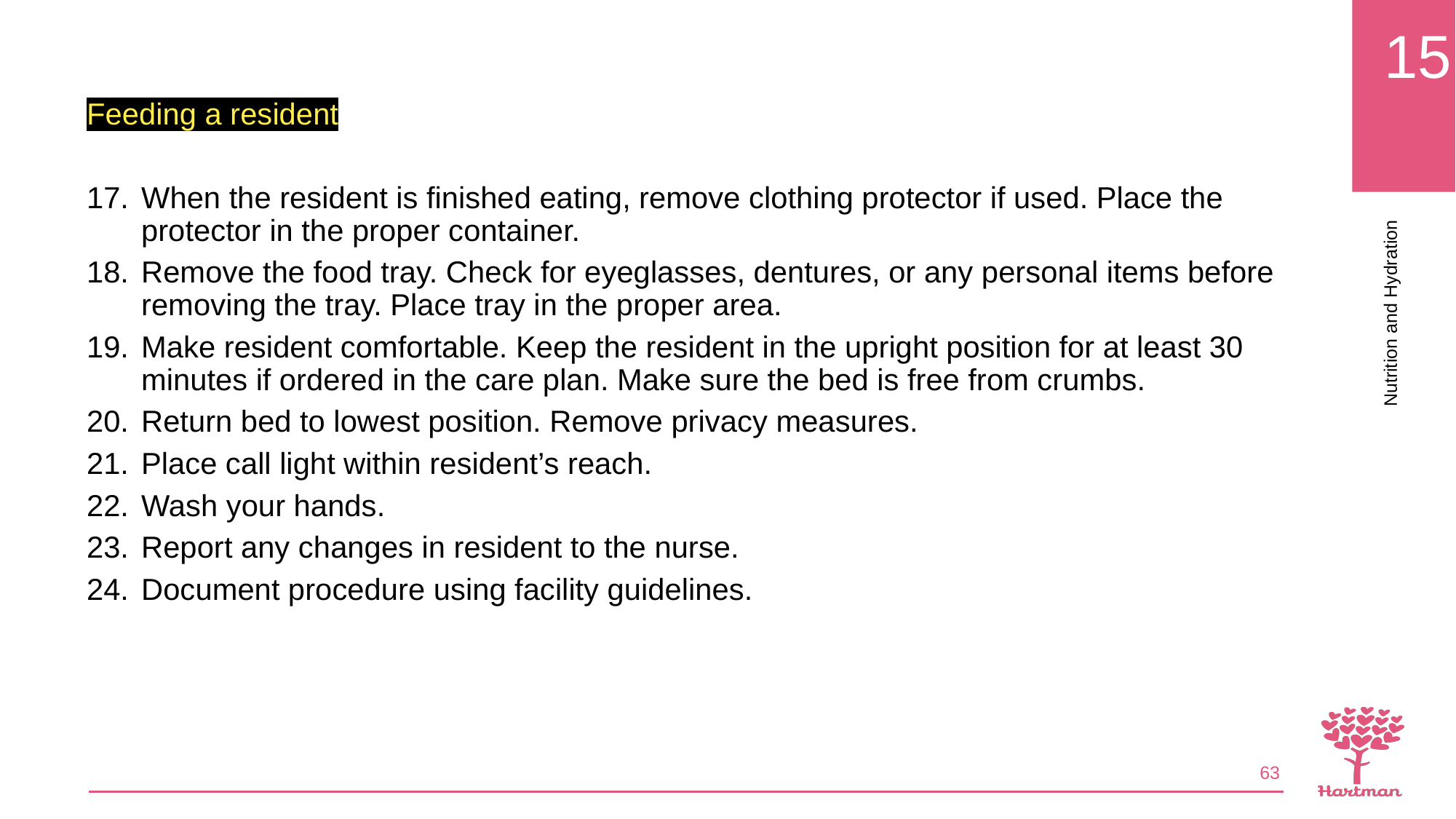

Feeding a resident

When the resident is finished eating, remove clothing protector if used. Place the protector in the proper container.
Remove the food tray. Check for eyeglasses, dentures, or any personal items before removing the tray. Place tray in the proper area.
Make resident comfortable. Keep the resident in the upright position for at least 30 minutes if ordered in the care plan. Make sure the bed is free from crumbs.
Return bed to lowest position. Remove privacy measures.
Place call light within resident’s reach.
Wash your hands.
Report any changes in resident to the nurse.
Document procedure using facility guidelines.

63